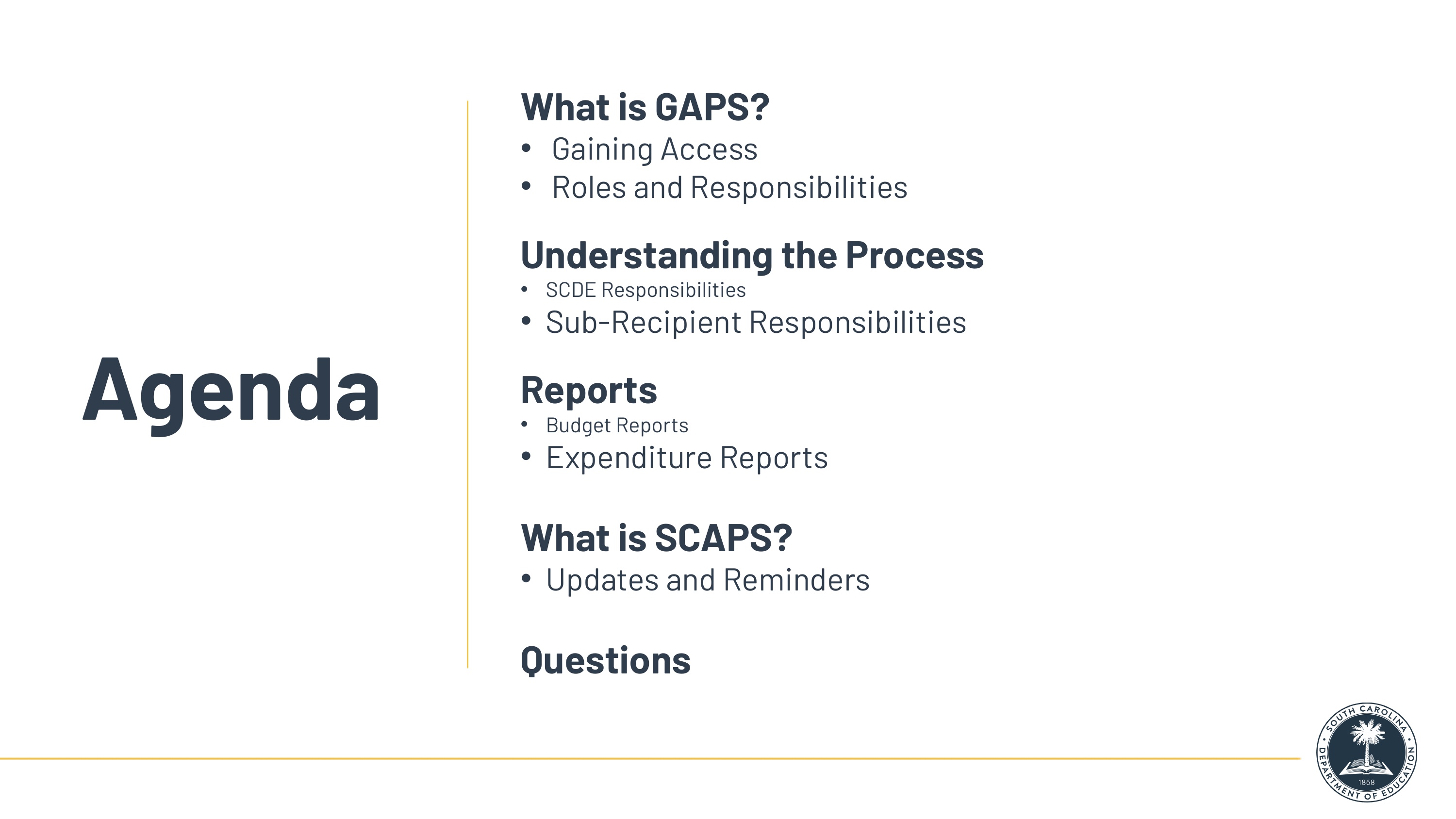

What is GAPS?
Gaining Access
Roles and Responsibilities

Understanding the Process
SCDE Responsibilities
Sub-Recipient Responsibilities

Reports
Budget Reports
Expenditure Reports

What is SCAPS?
Updates and Reminders

Questions

# Agenda